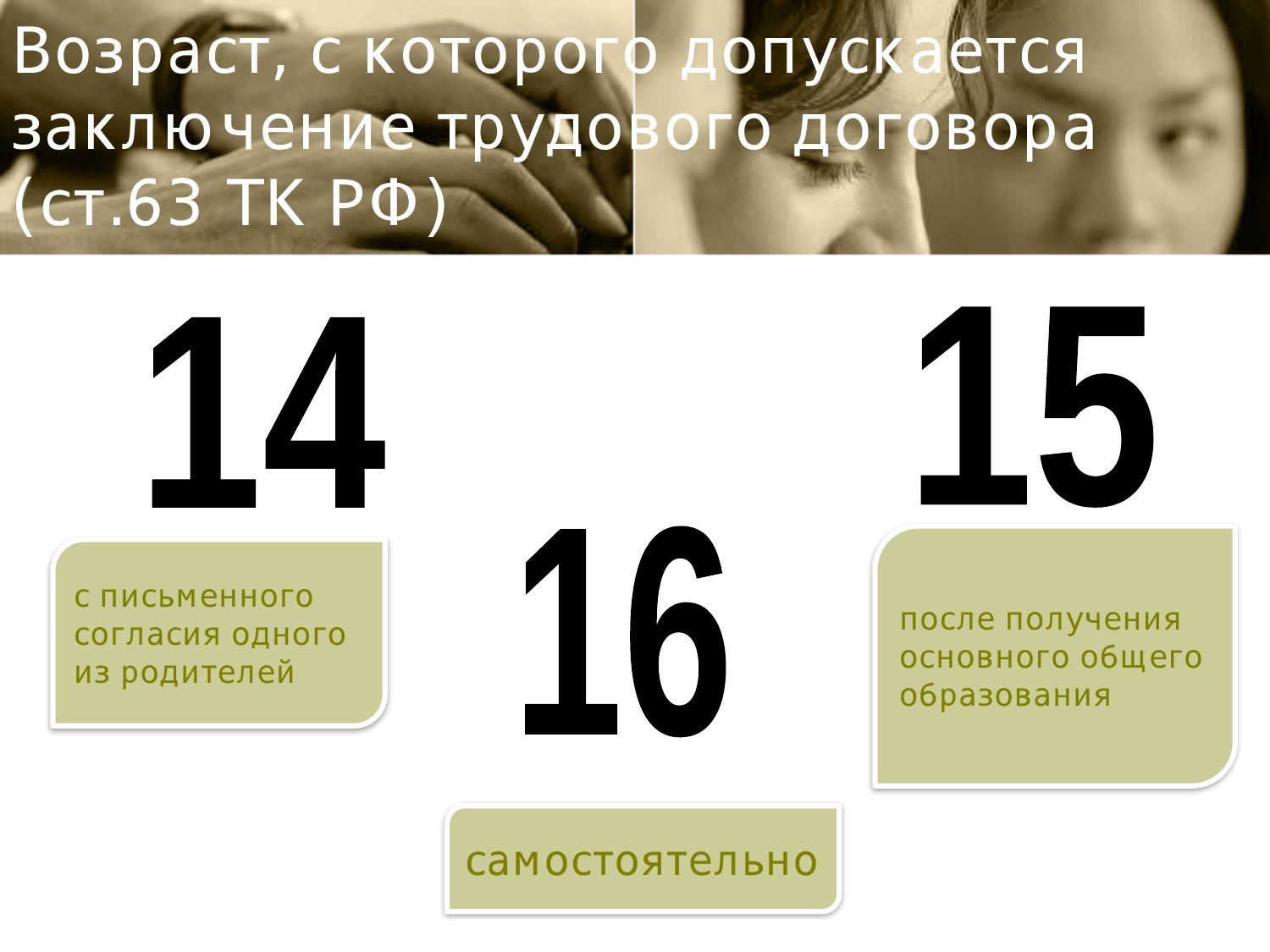

Возраст, с которого допускается заключение трудового договора (ст.63 ТК РФ)
15
14
16
после получения
основного общего
образования
с письменного
согласия одного
из родителей
самостоятельно